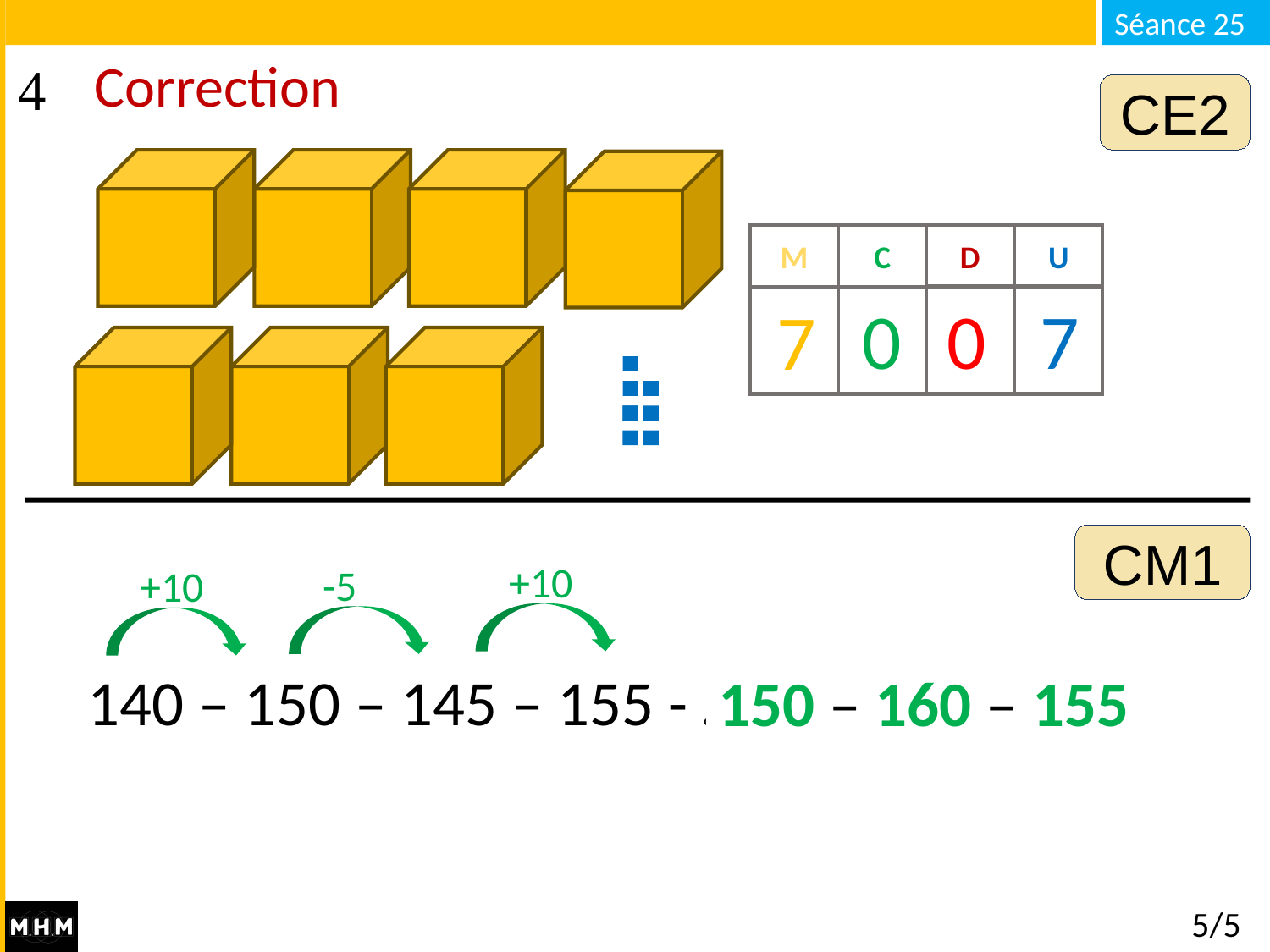

# Correction
CE2

M
C
D
U

0
0
7
7

CM1
+10

-5

+10

140 – 150 – 145 – 155 - … - … - …
150 – 160 – 155
5/5